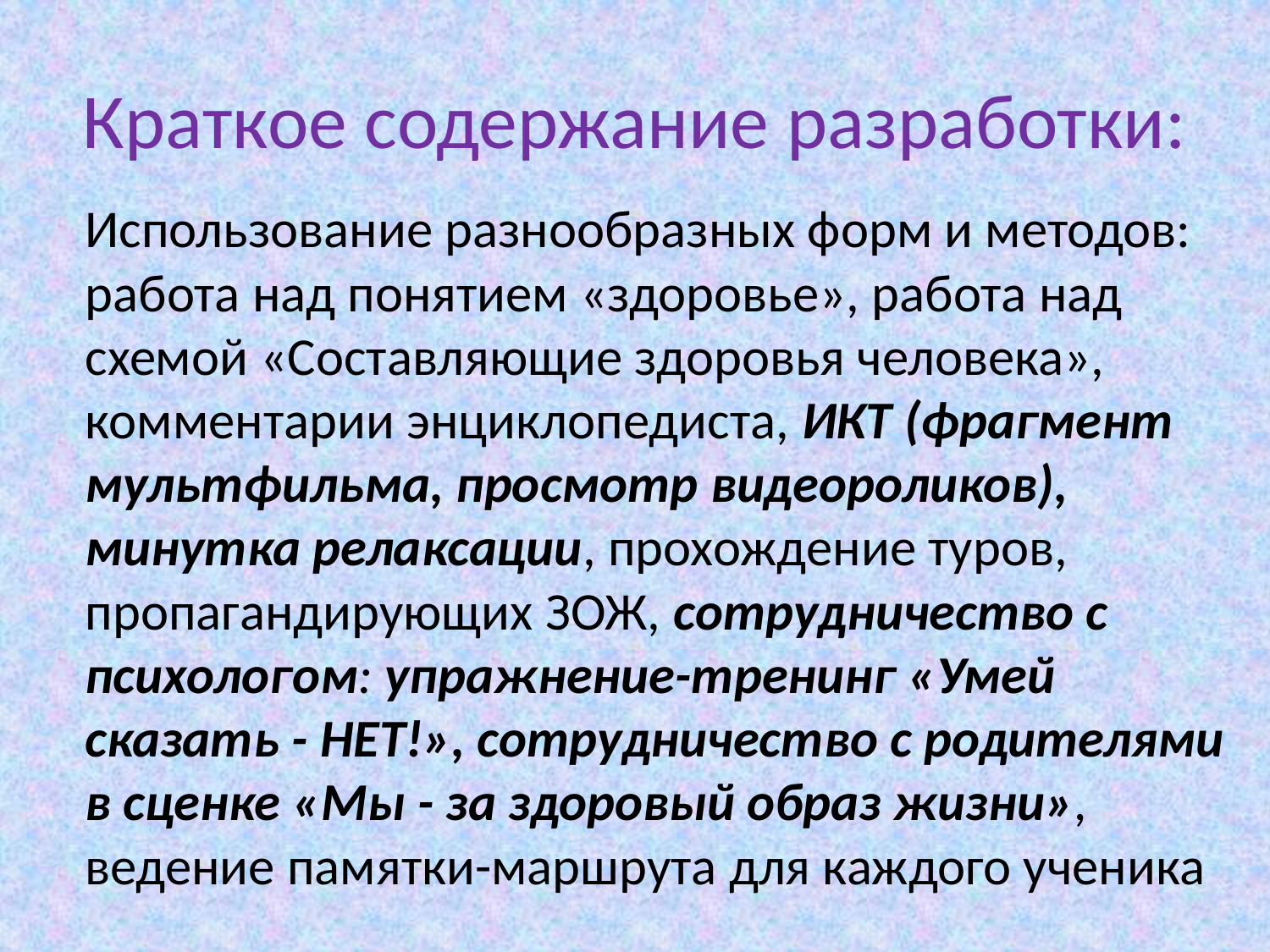

# Краткое содержание разработки:
      Использование разнообразных форм и методов: работа над понятием «здоровье», работа над схемой «Составляющие здоровья человека», комментарии энциклопедиста, ИКТ (фрагмент мультфильма, просмотр видеороликов), минутка релаксации, прохождение туров, пропагандирующих ЗОЖ, сотрудничество с психологом: упражнение-тренинг «Умей сказать - НЕТ!», сотрудничество с родителями в сценке «Мы - за здоровый образ жизни», ведение памятки-маршрута для каждого ученика